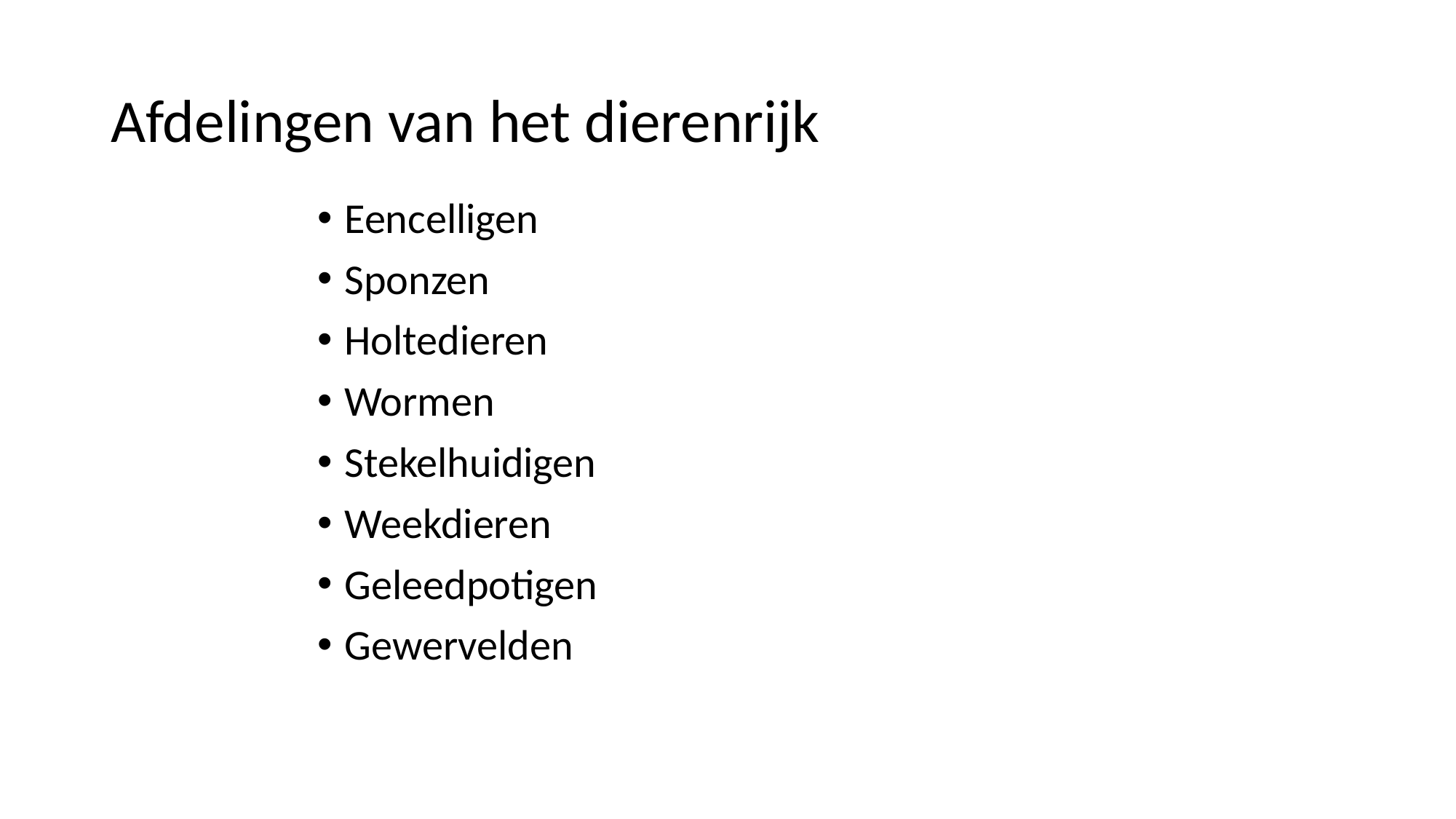

Afdelingen van het dierenrijk
Eencelligen
Sponzen
Holtedieren
Wormen
Stekelhuidigen
Weekdieren
Geleedpotigen
Gewervelden